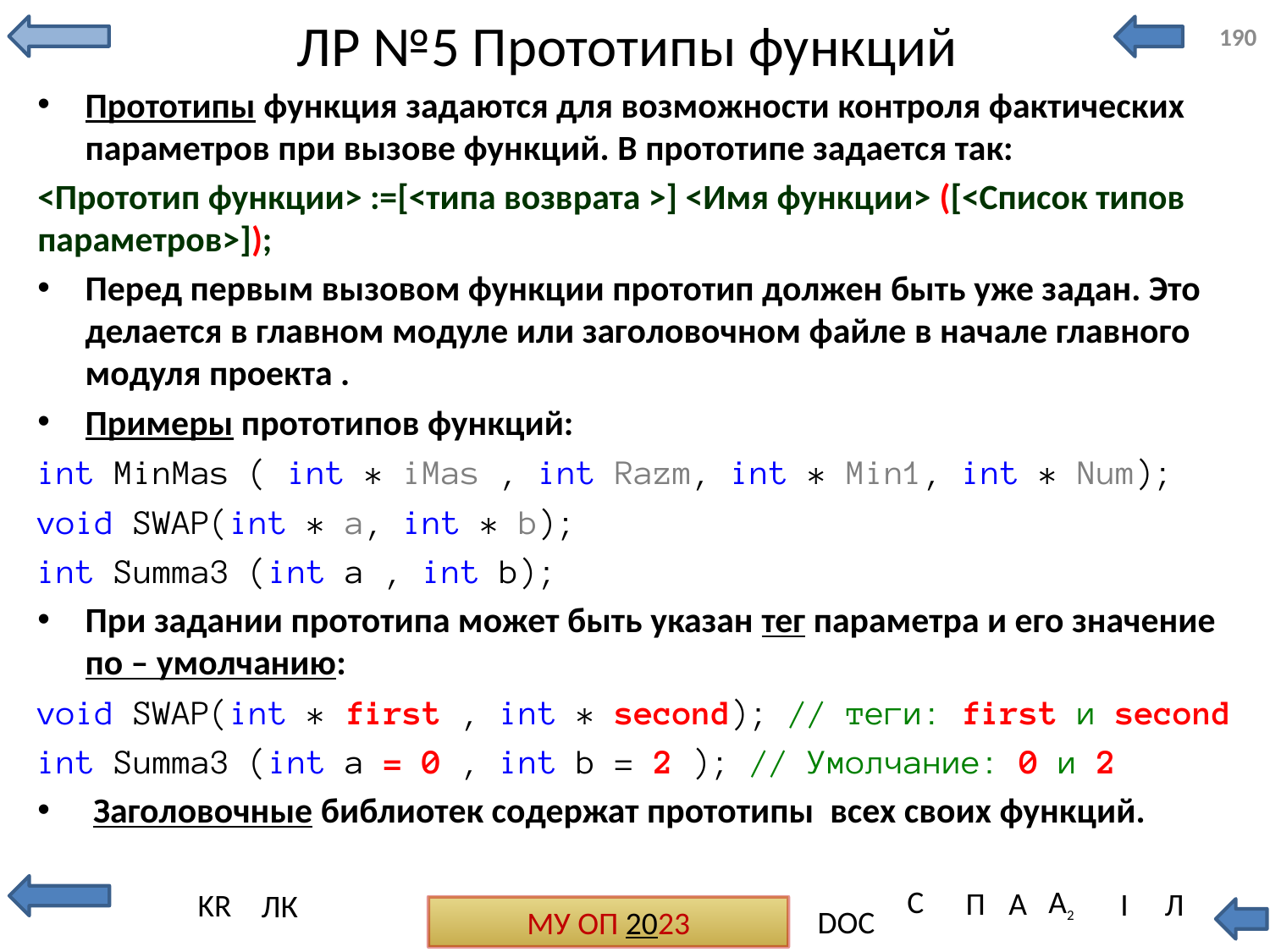

# ЛР №5 Прототипы функций
190
Прототипы функция задаются для возможности контроля фактических  параметров при вызове функций. В прототипе задается так:
<Прототип функции> :=[<типа возврата >] <Имя функции> ([<Список типов параметров>]);
Перед первым вызовом функции прототип должен быть уже задан. Это делается в главном модуле или заголовочном файле в начале главного модуля проекта .
Примеры прототипов функций:
int MinMas ( int * iMas , int Razm, int * Min1, int * Num);
void SWAP(int * a, int * b);
int Summa3 (int a , int b);
При задании прототипа может быть указан тег параметра и его значение по – умолчанию:
void SWAP(int * first , int * second); // теги: first и second
int Summa3 (int a = 0 , int b = 2 ); // Умолчание: 0 и 2
 Заголовочные библиотек содержат прототипы  всех своих функций.